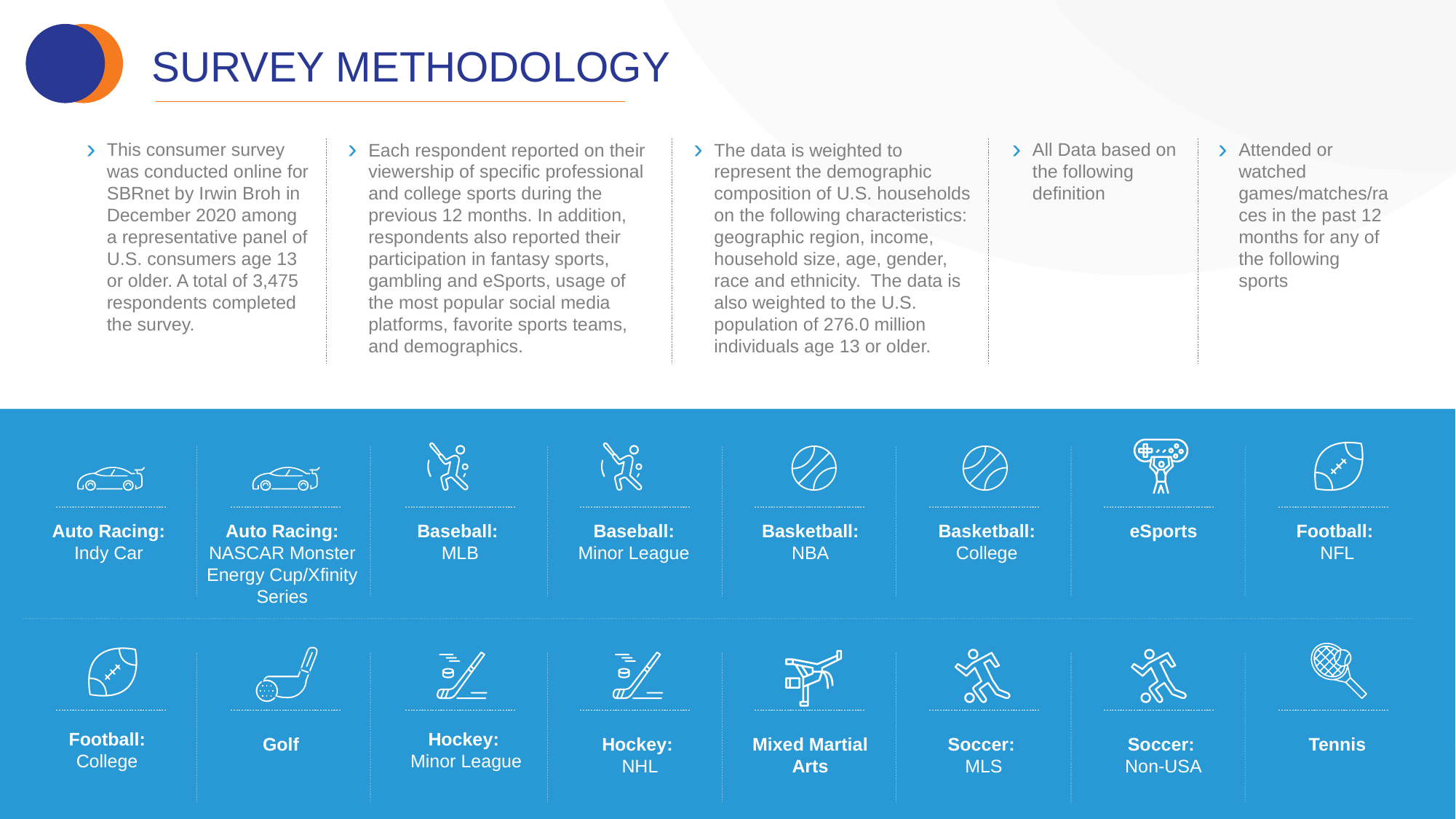

SURVEY METHODOLOGY
This consumer survey was conducted online for SBRnet by Irwin Broh in December 2020 among a representative panel of U.S. consumers age 13 or older. A total of 3,475 respondents completed the survey.
Each respondent reported on their viewership of specific professional and college sports during the previous 12 months. In addition, respondents also reported their participation in fantasy sports, gambling and eSports, usage of the most popular social media platforms, favorite sports teams, and demographics.
The data is weighted to represent the demographic composition of U.S. households on the following characteristics: geographic region, income, household size, age, gender, race and ethnicity.  The data is also weighted to the U.S. population of 276.0 million individuals age 13 or older.
All Data based on the following definition
Attended or watched games/matches/races in the past 12 months for any of the following sports

Auto Racing: Indy Car
Auto Racing: NASCAR Monster Energy Cup/Xfinity Series
Baseball:
MLB
Baseball:
Minor League
Basketball: NBA
Basketball: College
eSports
Football:
NFL

Football: College
Hockey:
Minor League
Golf
Hockey:
NHL
Mixed Martial Arts
Soccer:
MLS
Soccer:
Non-USA
Tennis
16